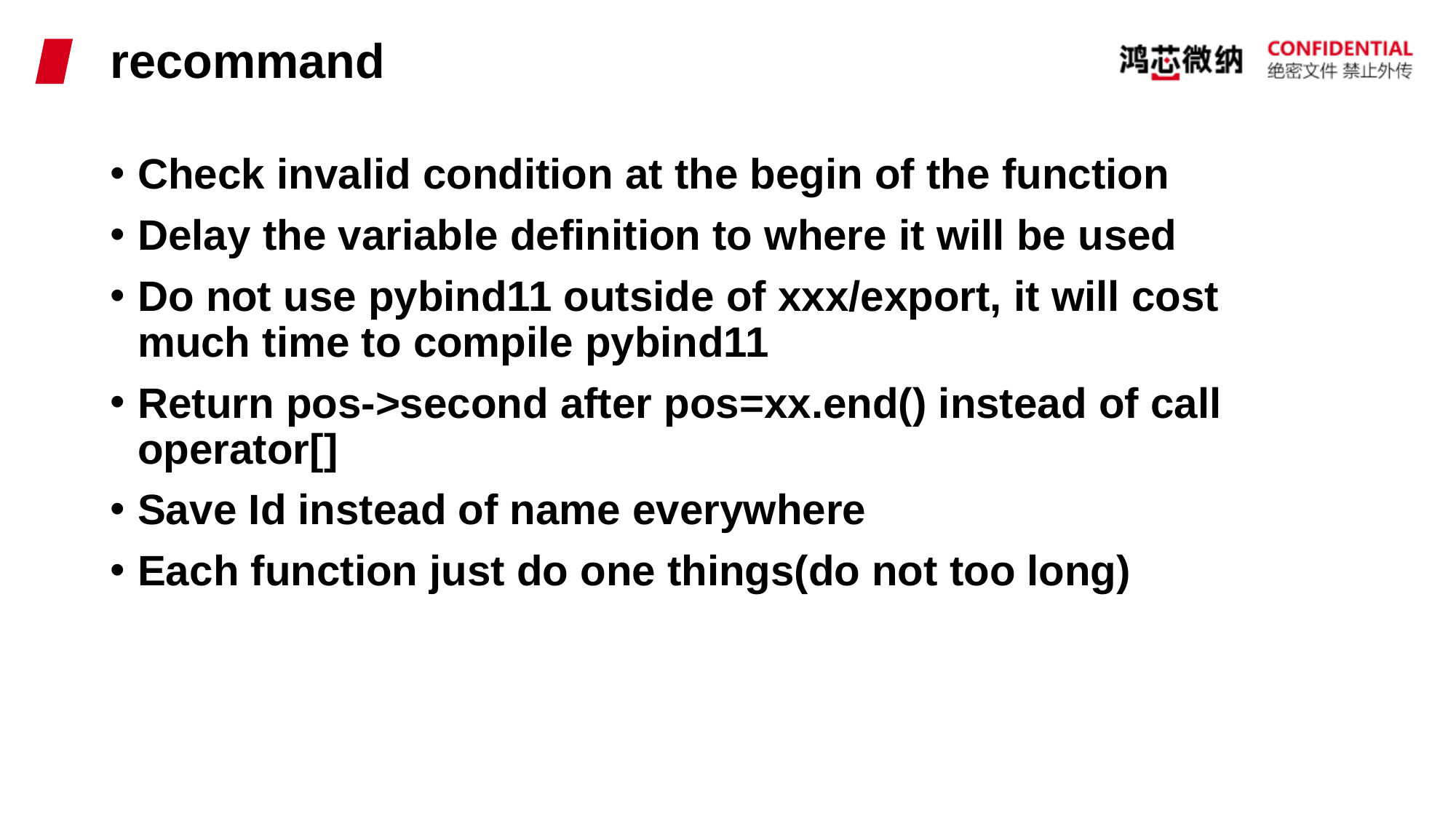

# recommand
Check invalid condition at the begin of the function
Delay the variable definition to where it will be used
Do not use pybind11 outside of xxx/export, it will cost much time to compile pybind11
Return pos->second after pos=xx.end() instead of call operator[]
Save Id instead of name everywhere
Each function just do one things(do not too long)